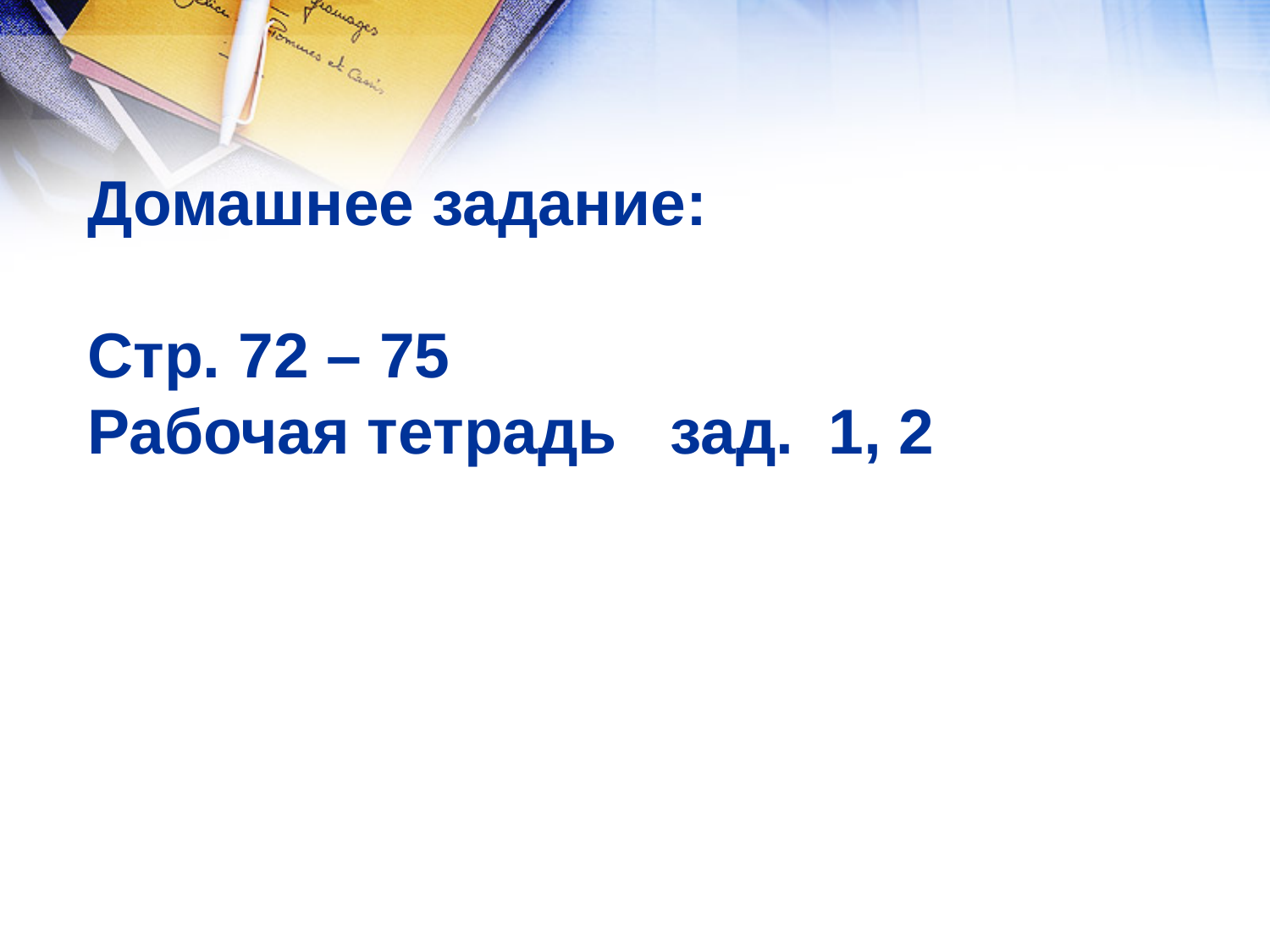

Домашнее задание:

Стр. 72 – 75
Рабочая тетрадь   зад.  1, 2